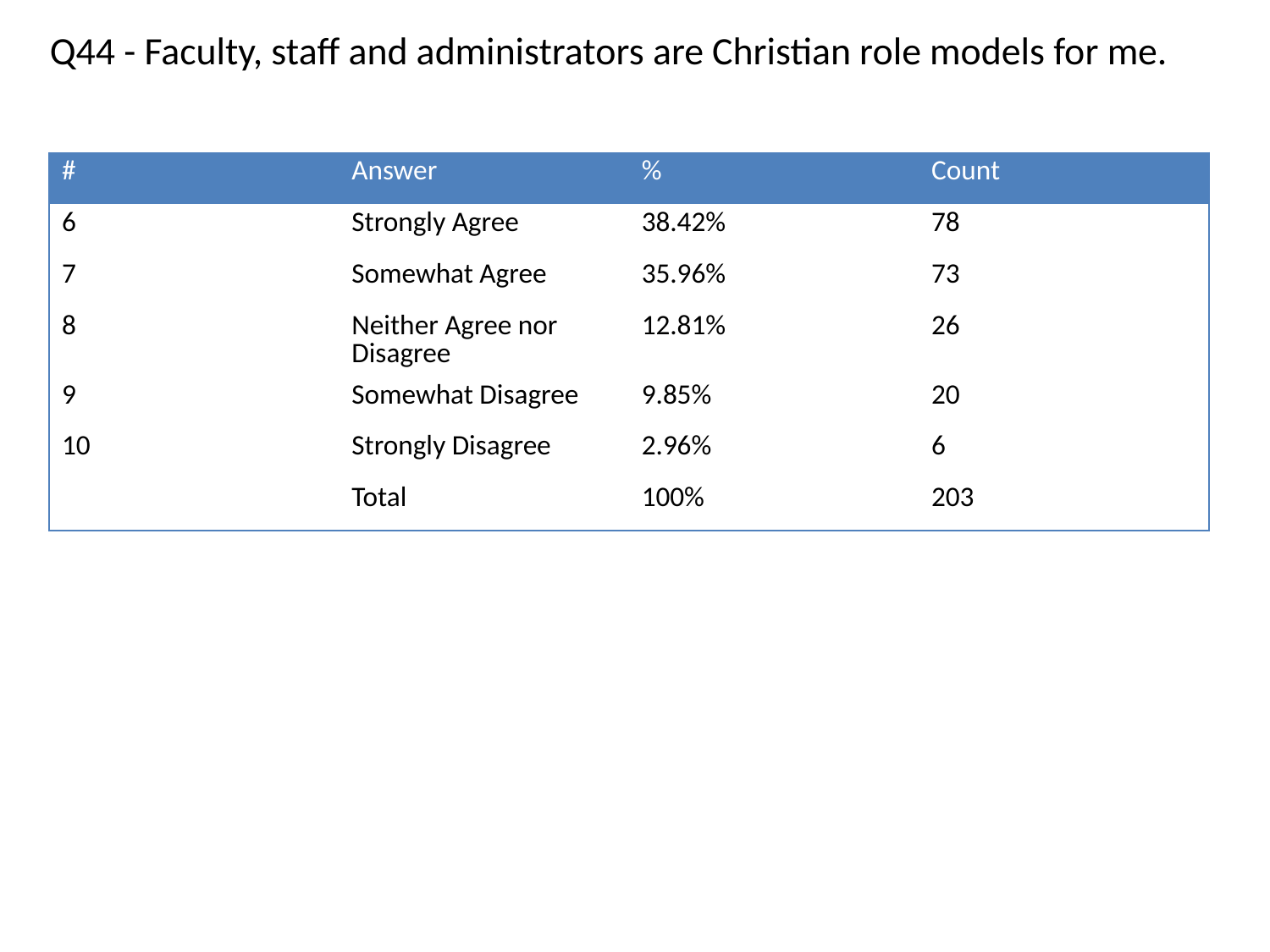

Q44 - Faculty, staff and administrators are Christian role models for me.
| # | Answer | % | Count |
| --- | --- | --- | --- |
| 6 | Strongly Agree | 38.42% | 78 |
| 7 | Somewhat Agree | 35.96% | 73 |
| 8 | Neither Agree nor Disagree | 12.81% | 26 |
| 9 | Somewhat Disagree | 9.85% | 20 |
| 10 | Strongly Disagree | 2.96% | 6 |
|  | Total | 100% | 203 |